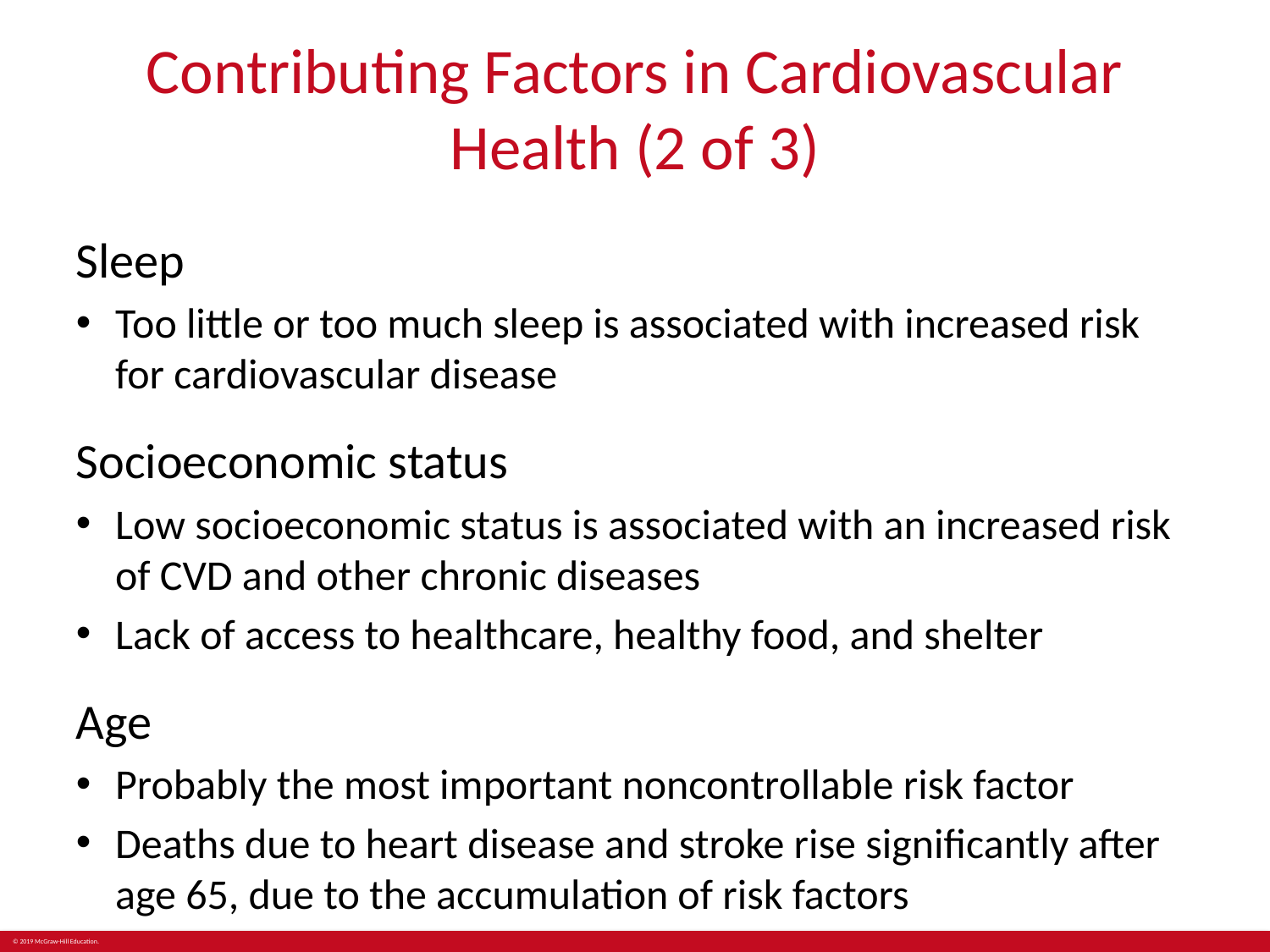

# Contributing Factors in Cardiovascular Health (2 of 3)
Sleep
Too little or too much sleep is associated with increased risk for cardiovascular disease
Socioeconomic status
Low socioeconomic status is associated with an increased risk of CVD and other chronic diseases
Lack of access to healthcare, healthy food, and shelter
Age
Probably the most important noncontrollable risk factor
Deaths due to heart disease and stroke rise significantly after age 65, due to the accumulation of risk factors